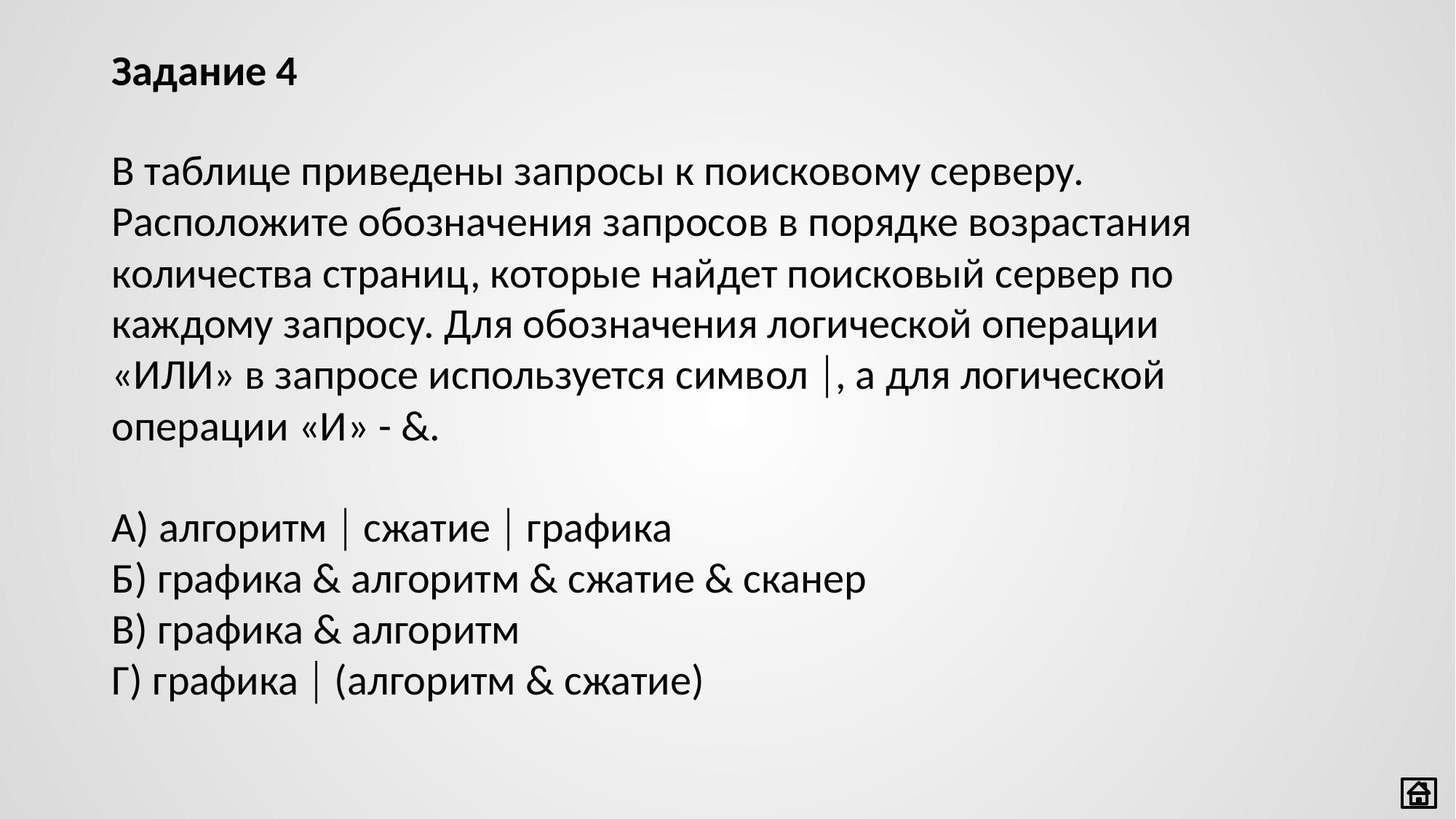

Задание 4
В таблице приведены запросы к поисковому серверу. Расположите обозначения запросов в порядке возрастания количества страниц, которые найдет поисковый сервер по каждому запросу. Для обозначения логической операции «ИЛИ» в запросе используется символ |, а для логической операции «И» - &.

А) алгоритм | сжатие | графика
Б) графика & алгоритм & сжатие & сканер
В) графика & алгоритм
Г) графика | (алгоритм & сжатие)